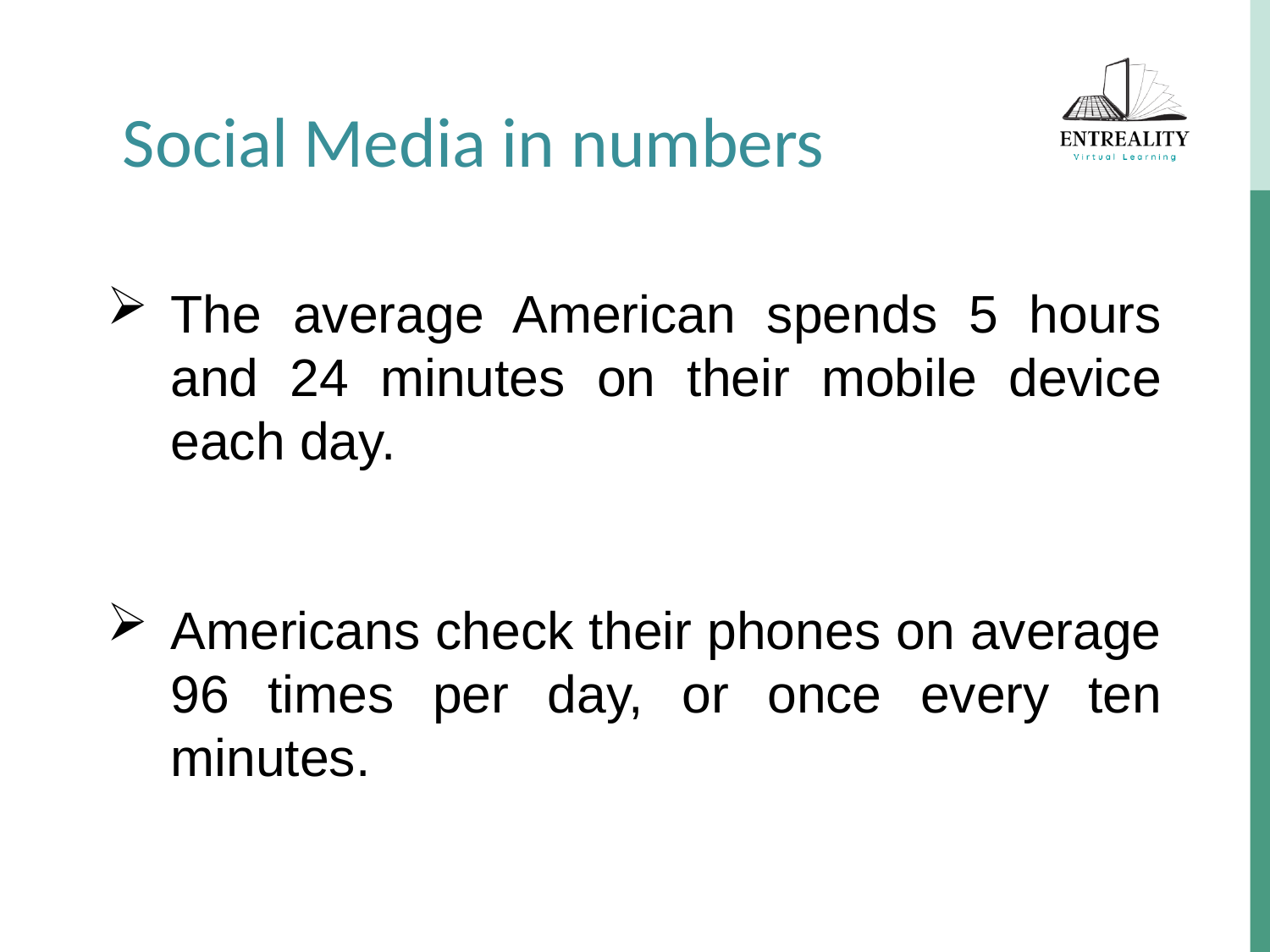

Social Media in numbers

The average American spends 5 hours and 24 minutes on their mobile device each day.

Americans check their phones on average 96 times per day, or once every ten minutes.